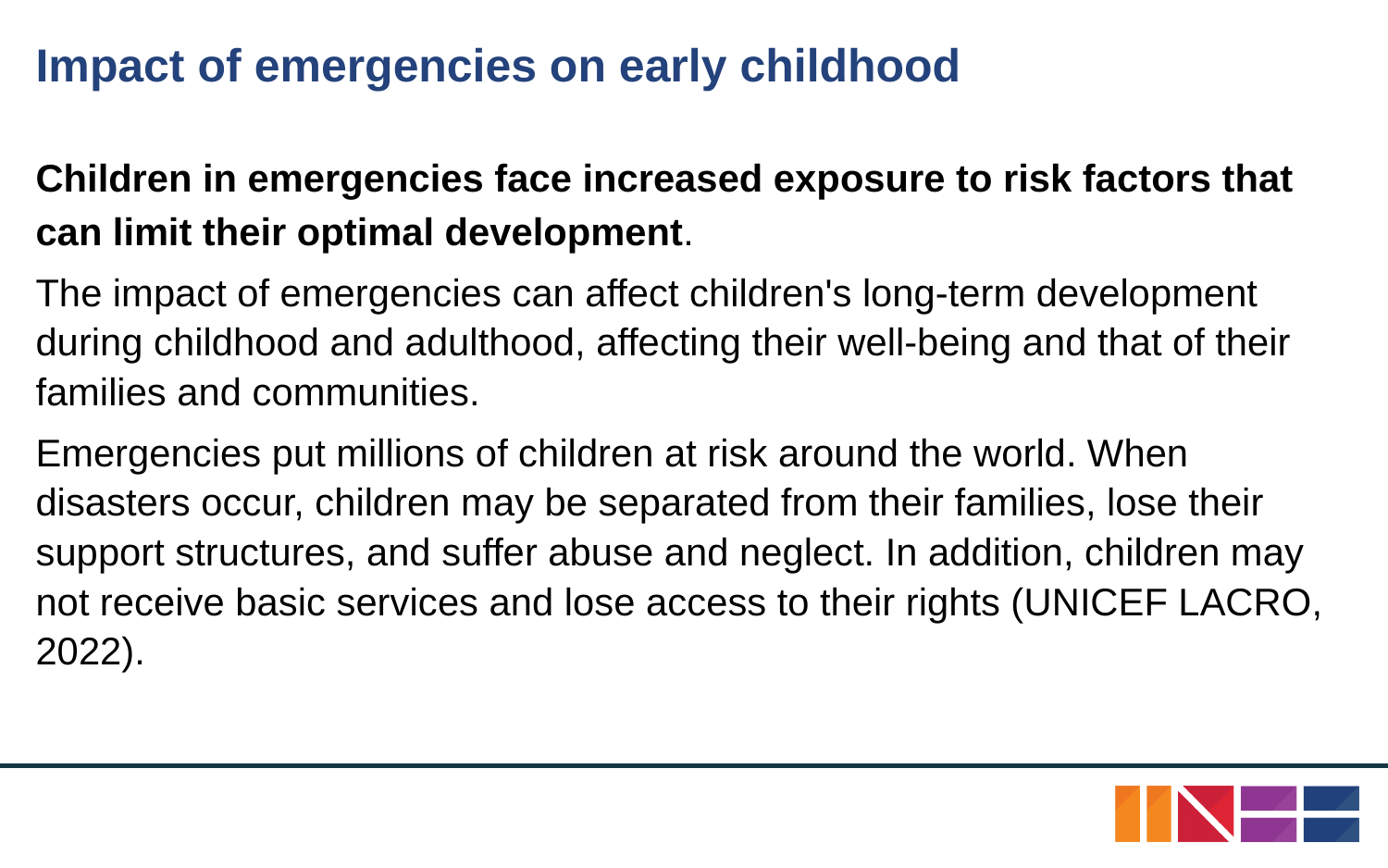

# Impact of emergencies on early childhood

Children in emergencies face increased exposure to risk factors that can limit their optimal development.
The impact of emergencies can affect children's long-term development during childhood and adulthood, affecting their well-being and that of their families and communities.
Emergencies put millions of children at risk around the world. When disasters occur, children may be separated from their families, lose their support structures, and suffer abuse and neglect. In addition, children may not receive basic services and lose access to their rights (UNICEF LACRO, 2022).